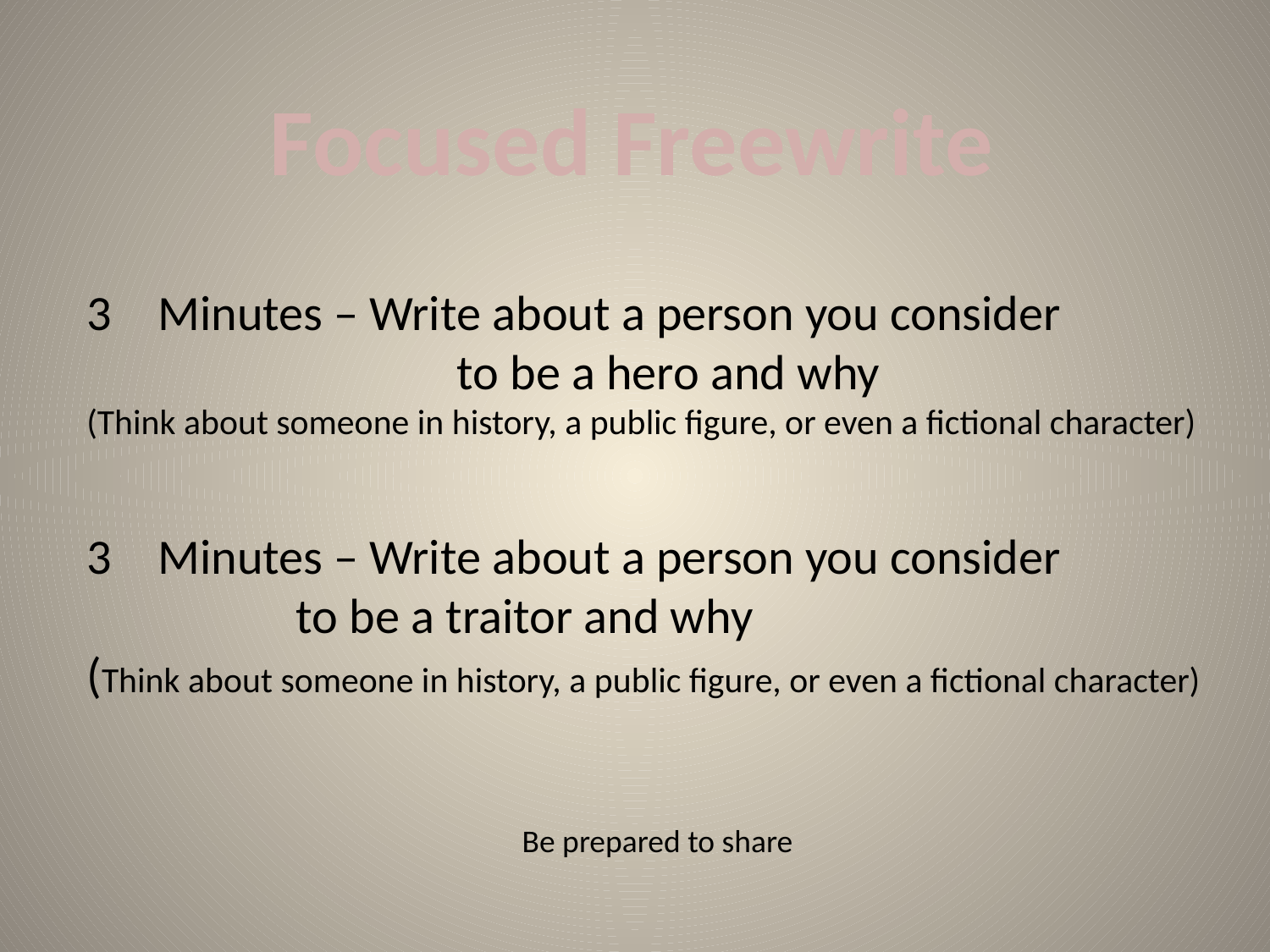

Focused Freewrite
Minutes – Write about a person you consider 		 	    to be a hero and why
(Think about someone in history, a public figure, or even a fictional character)
Minutes – Write about a person you consider 		 to be a traitor and why
(Think about someone in history, a public figure, or even a fictional character)

Be prepared to share